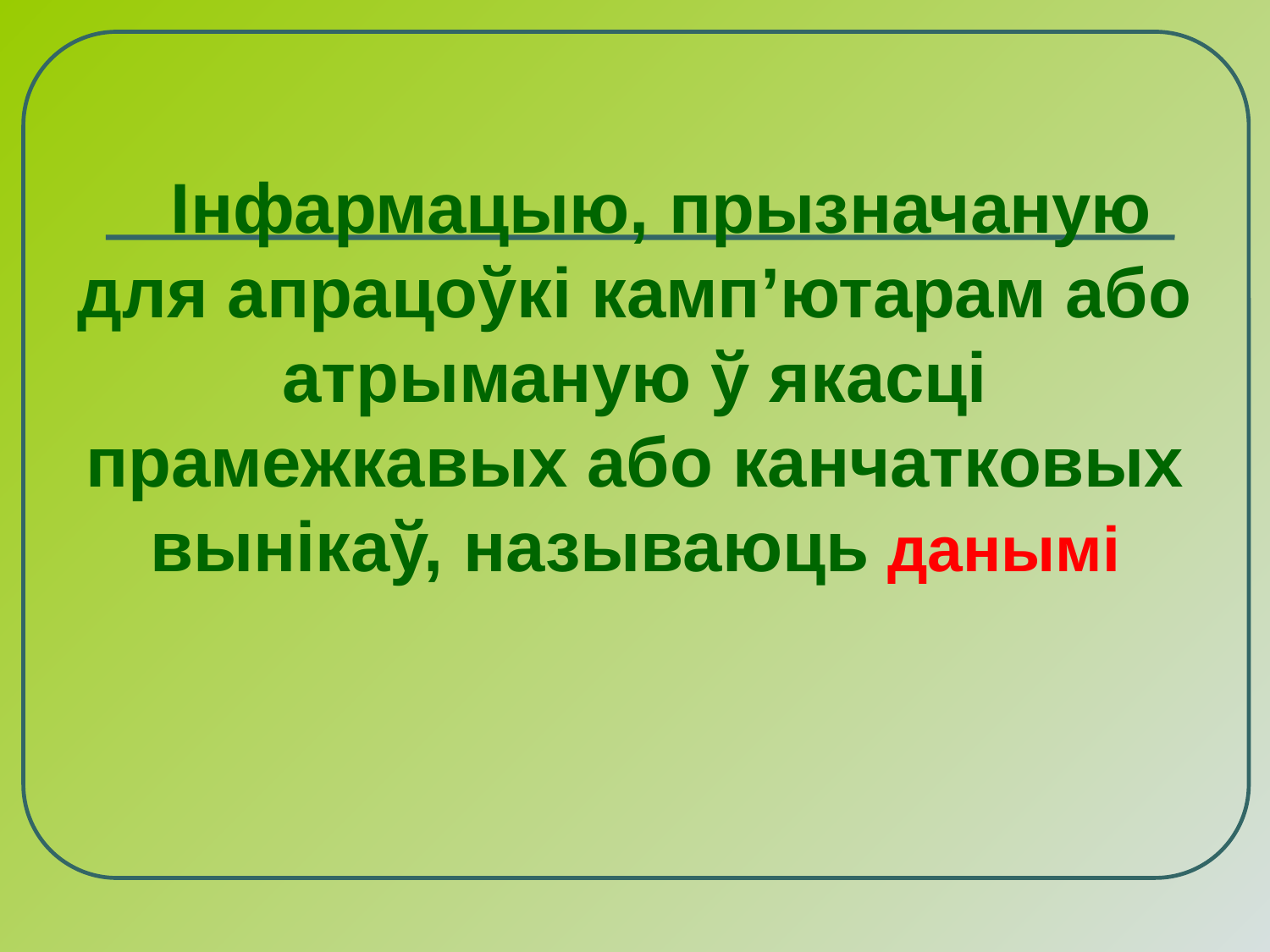

Інфармацыю, прызначаную для апрацоўкі камп’ютарам або атрыманую ў якасці прамежкавых або канчатковых вынікаў, называюць данымі